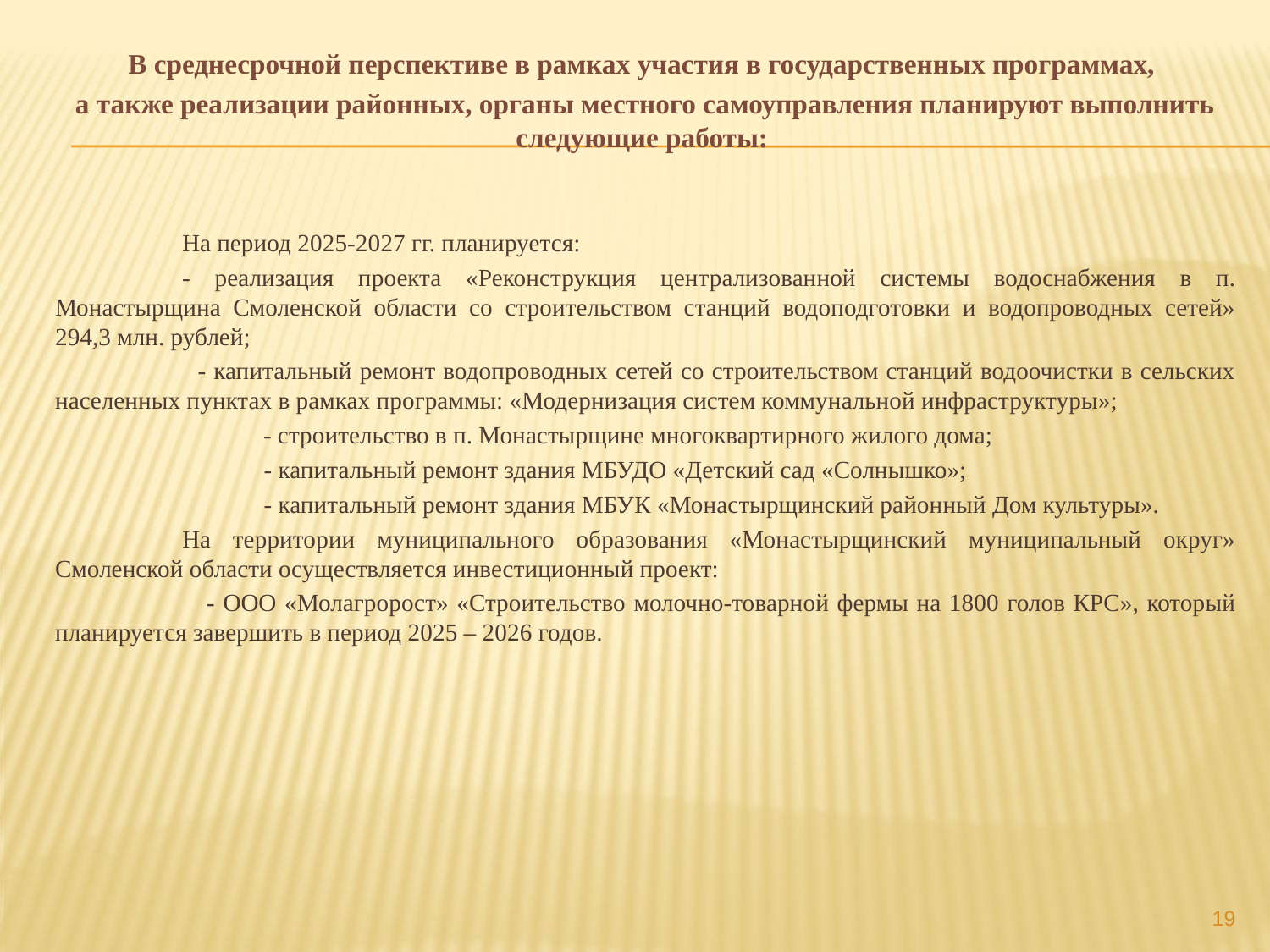

В среднесрочной перспективе в рамках участия в государственных программах,
а также реализации районных, органы местного самоуправления планируют выполнить следующие работы:

	На период 2025-2027 гг. планируется:
	- реализация проекта «Реконструкция централизованной системы водоснабжения в п. Монастырщина Смоленской области со строительством станций водоподготовки и водопроводных сетей» 294,3 млн. рублей;
	  - капитальный ремонт водопроводных сетей со строительством станций водоочистки в сельских населенных пунктах в рамках программы: «Модернизация систем коммунальной инфраструктуры»;
	    - строительство в п. Монастырщине многоквартирного жилого дома;
	   - капитальный ремонт здания МБУДО «Детский сад «Солнышко»;
	   - капитальный ремонт здания МБУК «Монастырщинский районный Дом культуры».
	На территории муниципального образования «Монастырщинский муниципальный округ» Смоленской области осуществляется инвестиционный проект:
	   - ООО «Молагророст» «Строительство молочно-товарной фермы на 1800 голов КРС», который планируется завершить в период 2025 – 2026 годов.
19